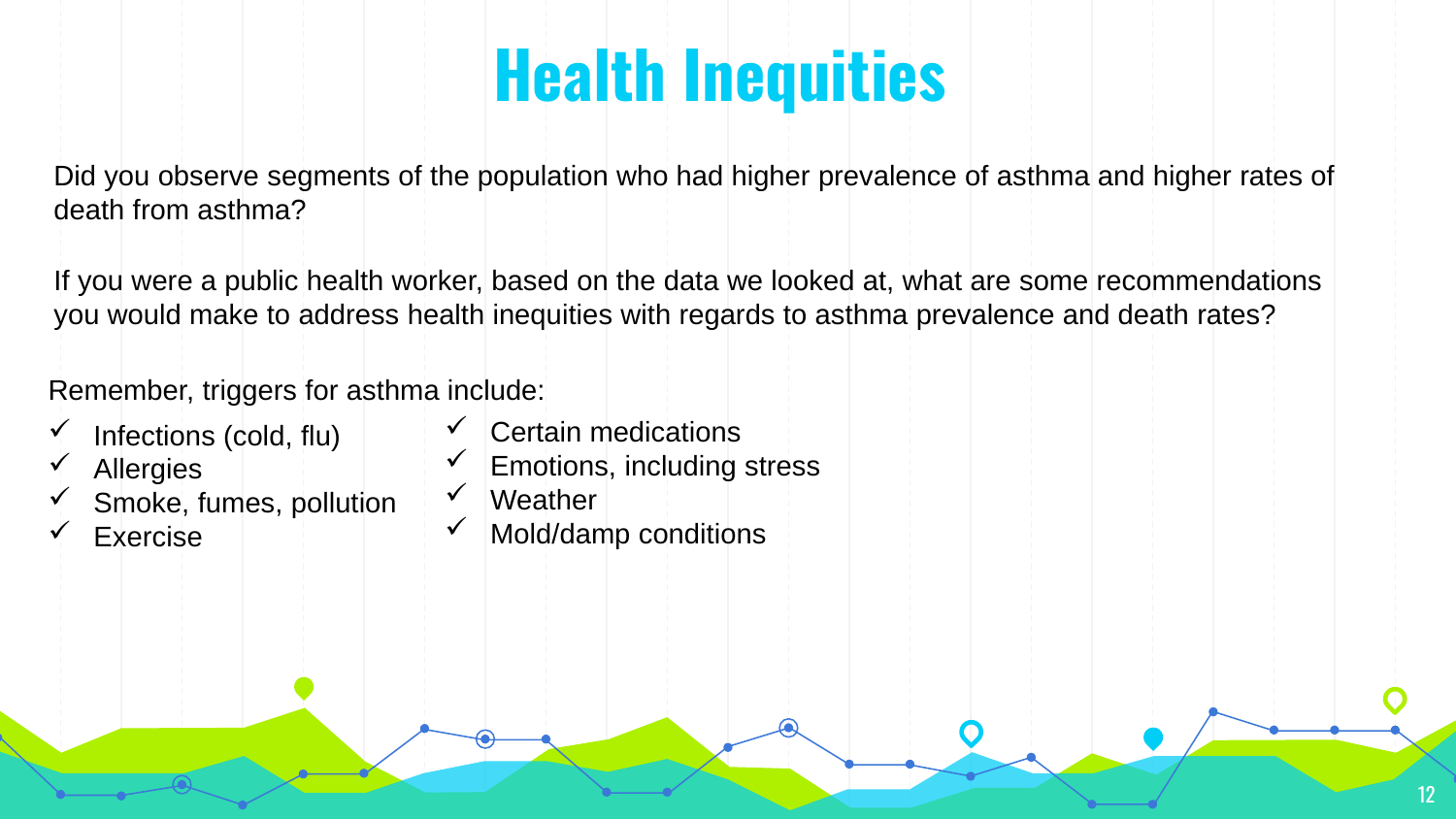

# Health Inequities
Did you observe segments of the population who had higher prevalence of asthma and higher rates of death from asthma?
If you were a public health worker, based on the data we looked at, what are some recommendations you would make to address health inequities with regards to asthma prevalence and death rates?

Remember, triggers for asthma include:
Certain medications
Emotions, including stress
Weather
Mold/damp conditions
Infections (cold, flu)
Allergies
Smoke, fumes, pollution
Exercise
12